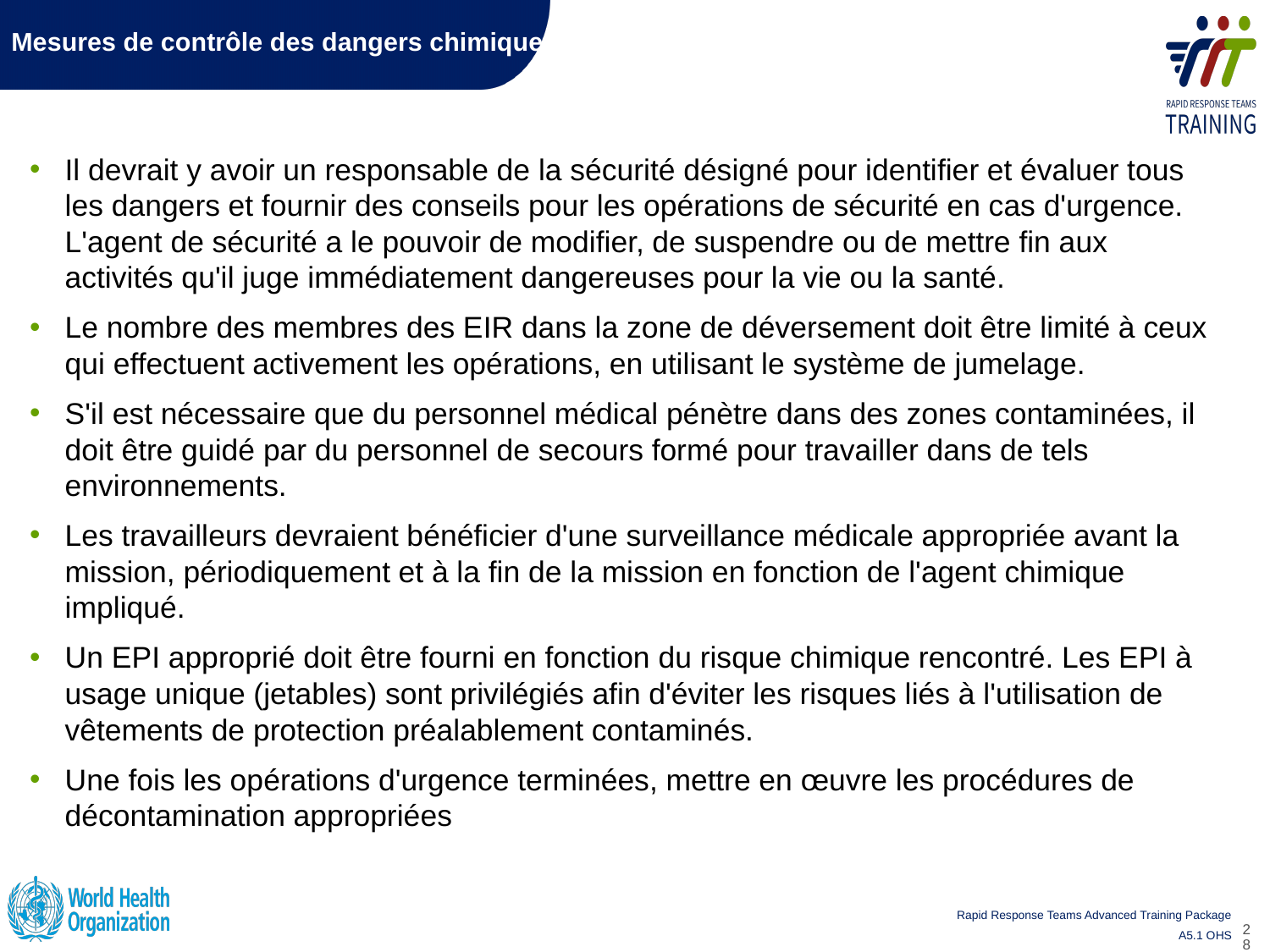

# Mesures de contrôle des dangers chimiques
Il devrait y avoir un responsable de la sécurité désigné pour identifier et évaluer tous les dangers et fournir des conseils pour les opérations de sécurité en cas d'urgence. L'agent de sécurité a le pouvoir de modifier, de suspendre ou de mettre fin aux activités qu'il juge immédiatement dangereuses pour la vie ou la santé.
Le nombre des membres des EIR dans la zone de déversement doit être limité à ceux qui effectuent activement les opérations, en utilisant le système de jumelage.
S'il est nécessaire que du personnel médical pénètre dans des zones contaminées, il doit être guidé par du personnel de secours formé pour travailler dans de tels environnements.
Les travailleurs devraient bénéficier d'une surveillance médicale appropriée avant la mission, périodiquement et à la fin de la mission en fonction de l'agent chimique impliqué.
Un EPI approprié doit être fourni en fonction du risque chimique rencontré. Les EPI à usage unique (jetables) sont privilégiés afin d'éviter les risques liés à l'utilisation de vêtements de protection préalablement contaminés.
Une fois les opérations d'urgence terminées, mettre en œuvre les procédures de décontamination appropriées
28